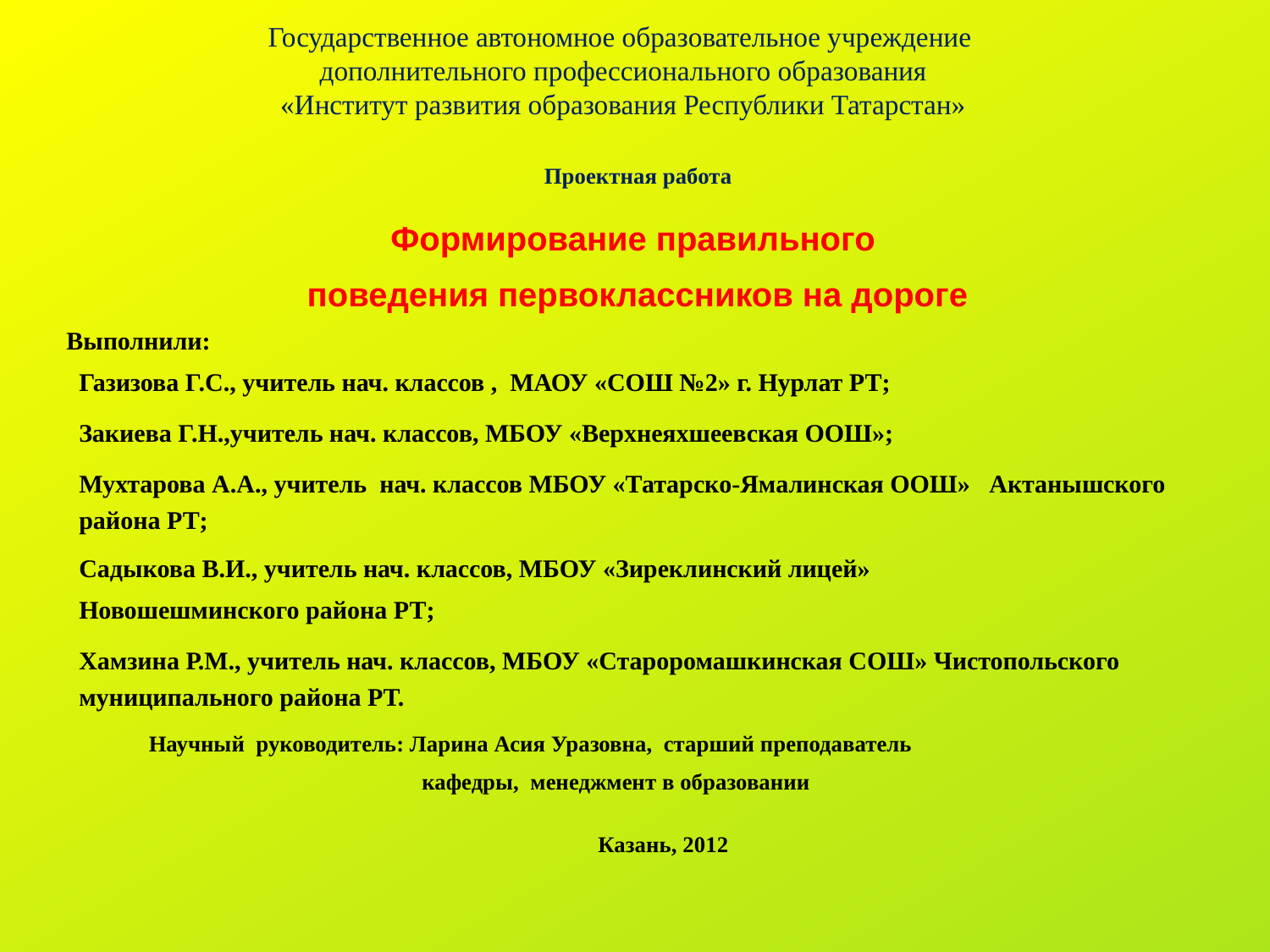

Государственное автономное образовательное учреждение
 дополнительного профессионального образования
 «Институт развития образования Республики Татарстан»

Проектная работа

Формирование правильного
поведения первоклассников на дороге
      Выполнили:
        Газизова Г.С., учитель нач. классов ,  МАОУ «СОШ №2» г. Нурлат РТ;

Закиева Г.Н.,учитель нач. классов, МБОУ «Верхнеяхшеевская ООШ»;

Мухтарова А.А., учитель  нач. классов МБОУ «Татарско-Ямалинская ООШ»   Актанышского района РТ;

Садыкова В.И., учитель нач. классов, МБОУ «Зиреклинский лицей»
Новошешминского района РТ;

Хамзина Р.М., учитель нач. классов, МБОУ «Староромашкинская СОШ» Чистопольского  муниципального района РТ.
          Научный  руководитель: Ларина Асия Уразовна,  старший преподаватель
                                                            кафедры,  менеджмент в образовании

Казань, 2012